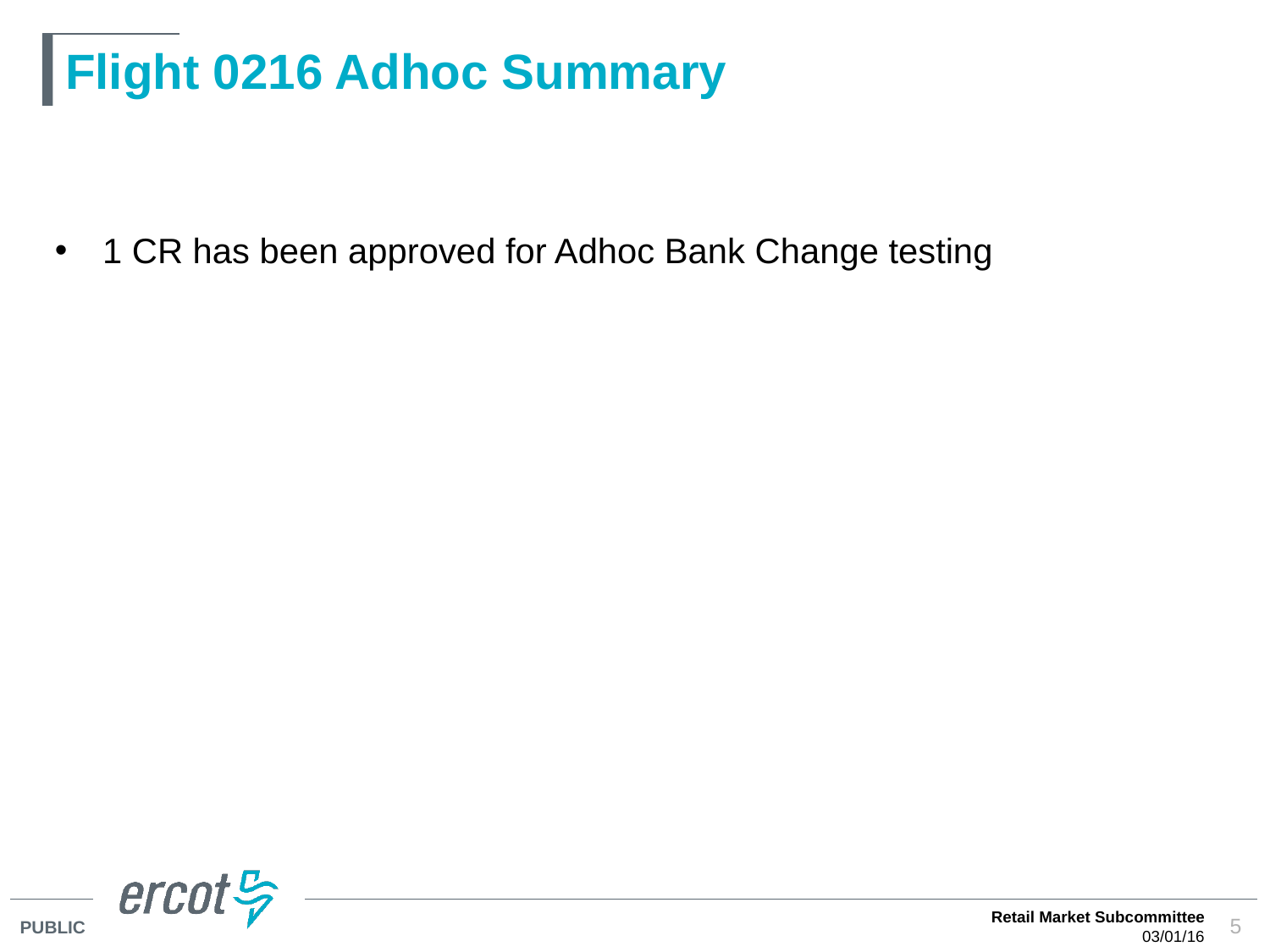

# Flight 0216 Adhoc Summary
1 CR has been approved for Adhoc Bank Change testing
Retail Market Subcommittee
03/01/16

5